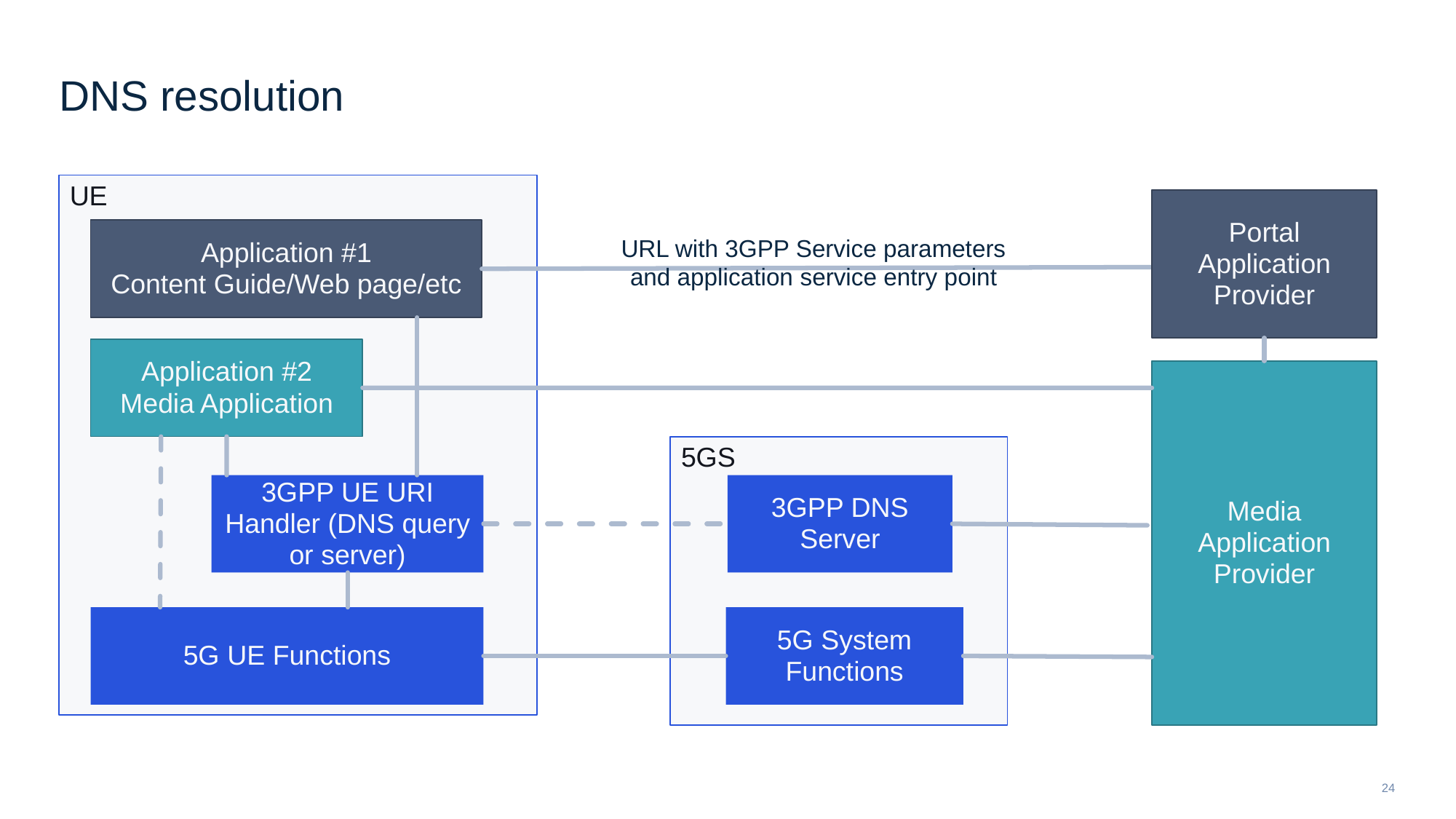

# DNS resolution

UE
Portal Application
Provider
Application #1
Content Guide/Web page/etc
URL with 3GPP Service parameters
and application service entry point
Application #2
Media Application
Media Application
Provider
5GS
3GPP UE URI Handler (DNS query or server)
3GPP DNS Server
5G UE Functions
5G System Functions